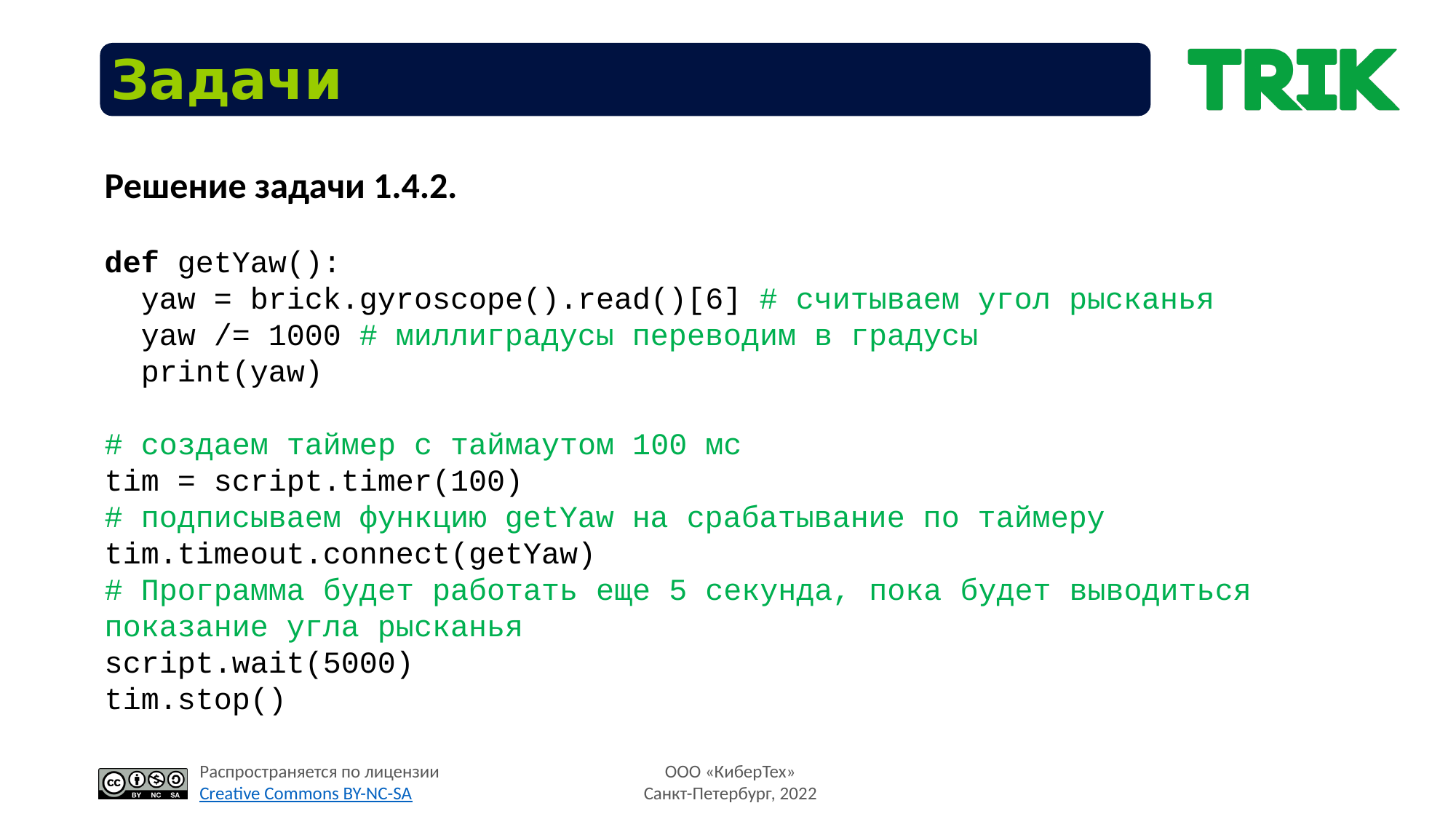

# Задачи
Решение задачи 1.4.2.
def getYaw():
  yaw = brick.gyroscope().read()[6] # считываем угол рысканья
  yaw /= 1000 # миллиградусы переводим в градусы
  print(yaw)

# создаем таймер с таймаутом 100 мс
tim = script.timer(100)
# подписываем функцию getYaw на срабатывание по таймеру
tim.timeout.connect(getYaw)
# Программа будет работать еще 5 секунда, пока будет выводиться показание угла рысканья
script.wait(5000)
tim.stop()